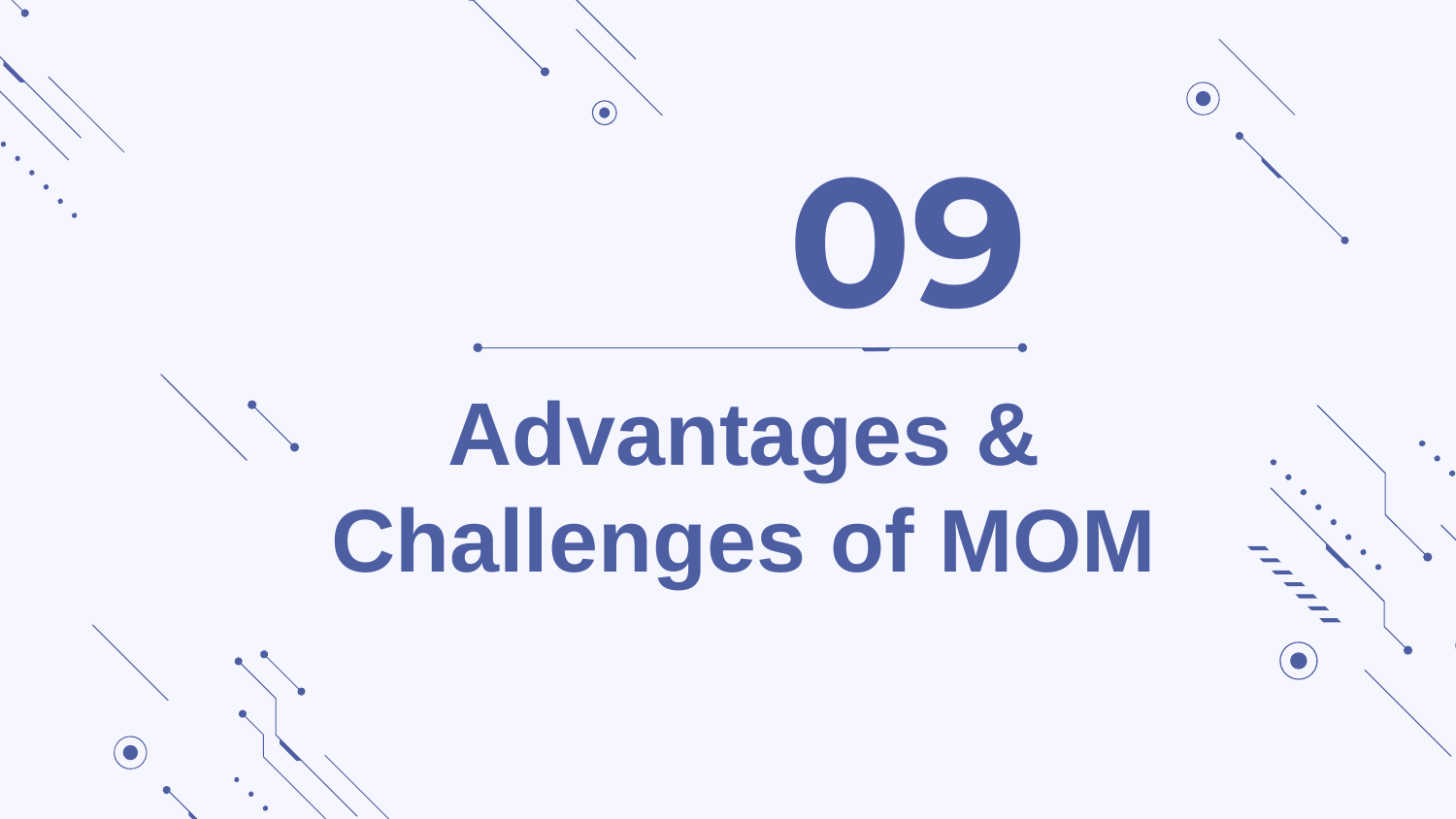

# 09

Advantages & Challenges of MOM